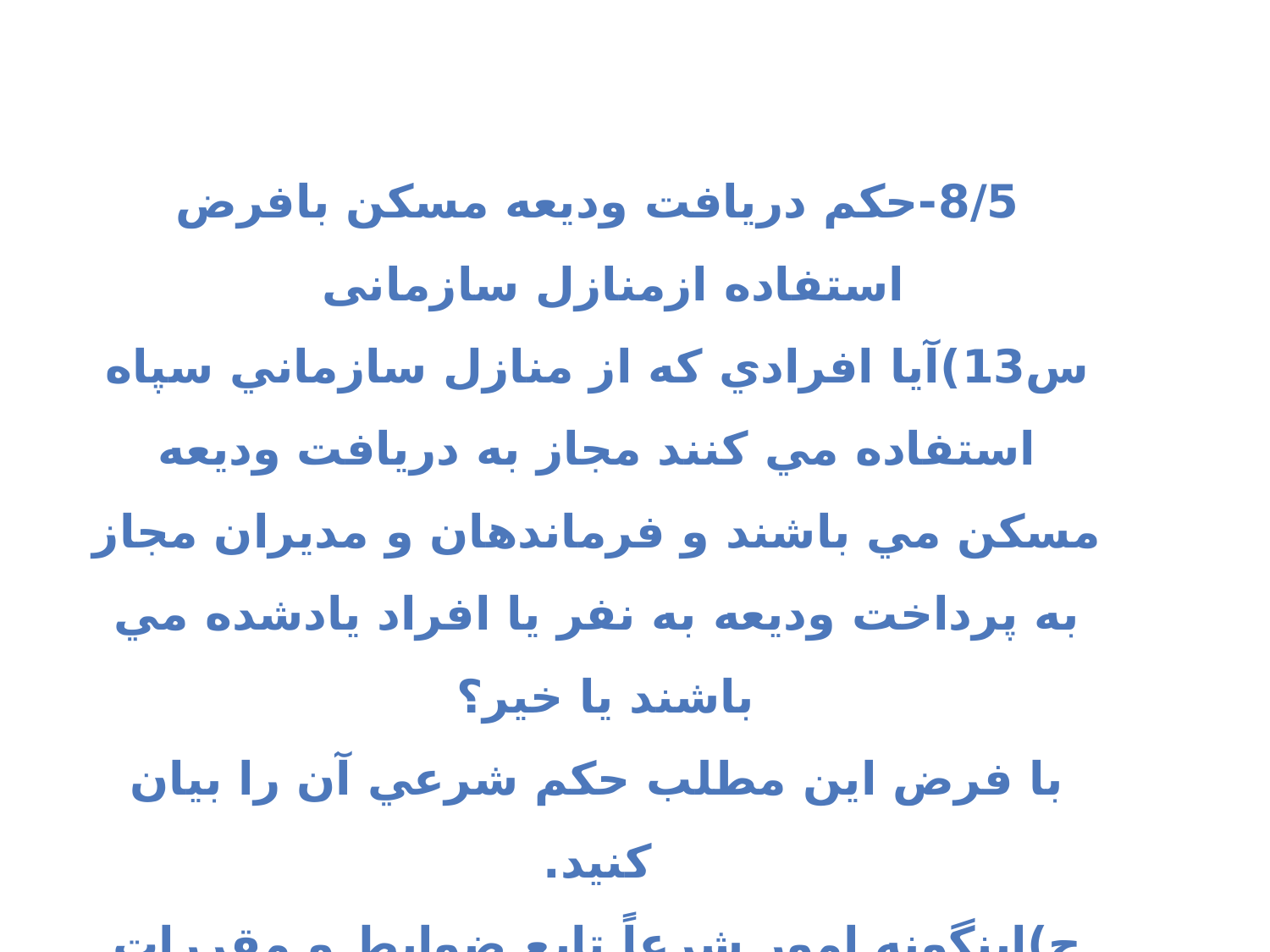

8/5-حکم دریافت ودیعه مسکن بافرض استفاده ازمنازل سازمانی
س13)آيا افرادي كه از منازل سازماني سپاه استفاده مي كنند مجاز به دريافت وديعه مسكن مي باشند و فرماندهان و مديران مجاز به پرداخت وديعه به نفر يا افراد يادشده مي باشند يا خير؟
با فرض اين مطلب حكم شرعي آن را بيان كنيد.
ج)اينگونه امور شرعاً تابع ضوابط و مقررات است و تشخيص آن نيز شرعاً به عهده واحد مربوطه است. اگر دريافت كننده بداند كه خلاف مقررات است نبايد بگيرد و پرداخت كننده نيز شرعاً مسئول اقدام خود مي باشد.